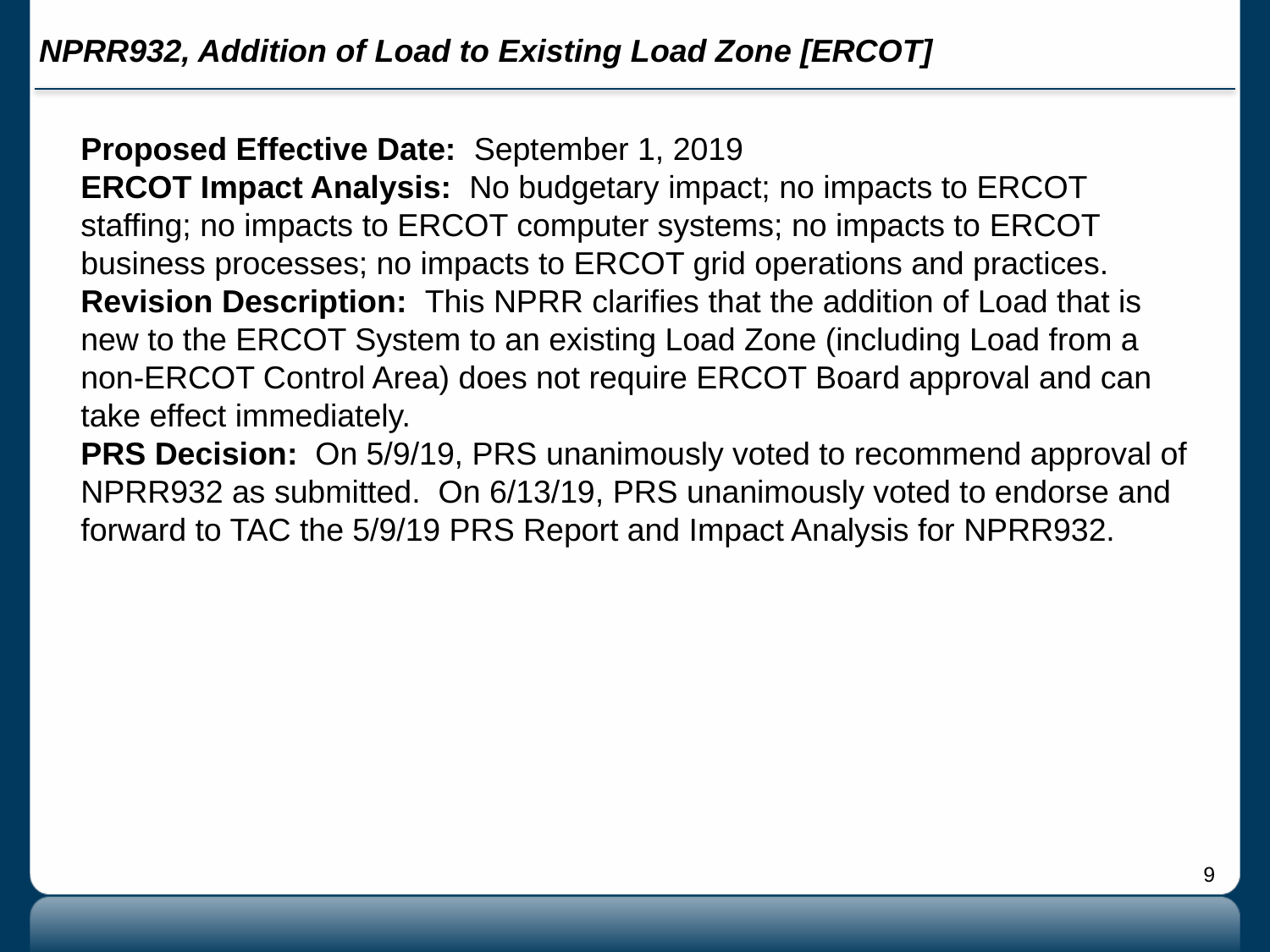

# NPRR932, Addition of Load to Existing Load Zone [ERCOT]
Proposed Effective Date:  September 1, 2019
ERCOT Impact Analysis:  No budgetary impact; no impacts to ERCOT staffing; no impacts to ERCOT computer systems; no impacts to ERCOT business processes; no impacts to ERCOT grid operations and practices.
Revision Description:  This NPRR clarifies that the addition of Load that is new to the ERCOT System to an existing Load Zone (including Load from a non-ERCOT Control Area) does not require ERCOT Board approval and can take effect immediately.
PRS Decision:  On 5/9/19, PRS unanimously voted to recommend approval of NPRR932 as submitted.  On 6/13/19, PRS unanimously voted to endorse and forward to TAC the 5/9/19 PRS Report and Impact Analysis for NPRR932.